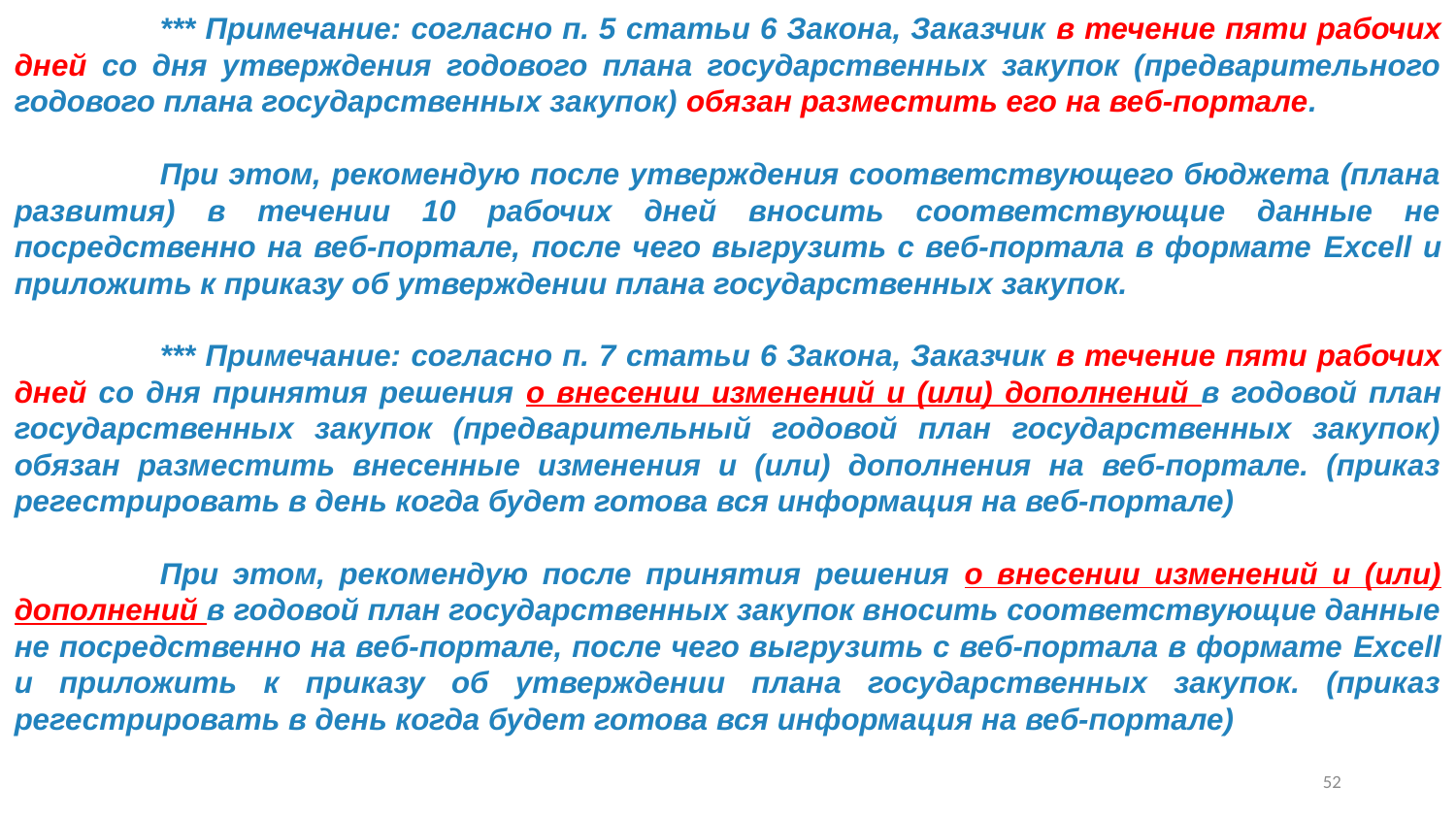

*** Примечание: согласно п. 5 статьи 6 Закона, Заказчик в течение пяти рабочих дней со дня утверждения годового плана государственных закупок (предварительного годового плана государственных закупок) обязан разместить его на веб-портале.

	При этом, рекомендую после утверждения соответствующего бюджета (плана развития) в течении 10 рабочих дней вносить соответствующие данные не посредственно на веб-портале, после чего выгрузить с веб-портала в формате Excell и приложить к приказу об утверждении плана государственных закупок.

	*** Примечание: согласно п. 7 статьи 6 Закона, Заказчик в течение пяти рабочих дней со дня принятия решения о внесении изменений и (или) дополнений в годовой план государственных закупок (предварительный годовой план государственных закупок) обязан разместить внесенные изменения и (или) дополнения на веб-портале. (приказ регестрировать в день когда будет готова вся информация на веб-портале)

	При этом, рекомендую после принятия решения о внесении изменений и (или) дополнений в годовой план государственных закупок вносить соответствующие данные не посредственно на веб-портале, после чего выгрузить с веб-портала в формате Excell и приложить к приказу об утверждении плана государственных закупок. (приказ регестрировать в день когда будет готова вся информация на веб-портале)

52